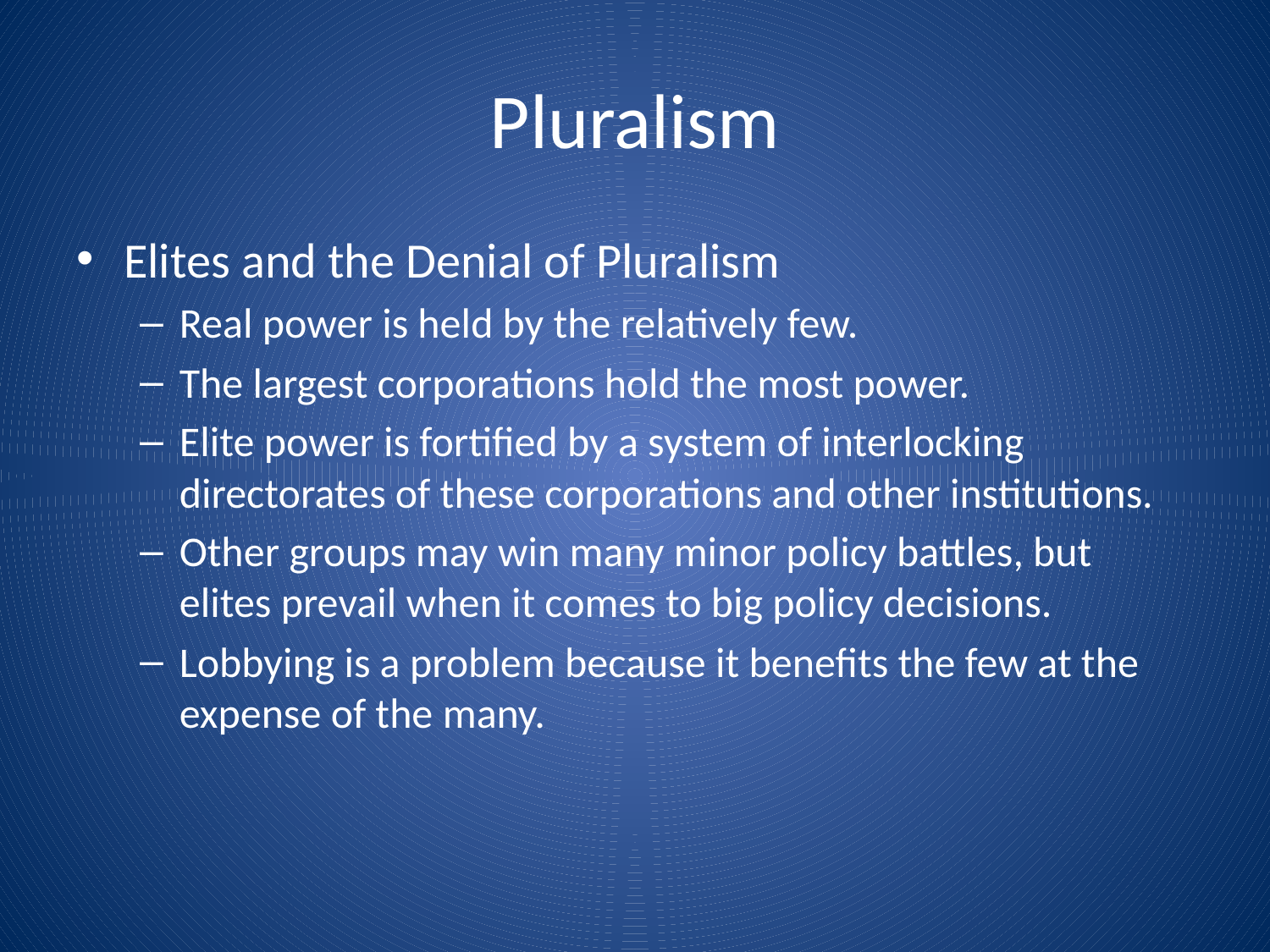

# Pluralism
Elites and the Denial of Pluralism
Real power is held by the relatively few.
The largest corporations hold the most power.
Elite power is fortified by a system of interlocking directorates of these corporations and other institutions.
Other groups may win many minor policy battles, but elites prevail when it comes to big policy decisions.
Lobbying is a problem because it benefits the few at the expense of the many.